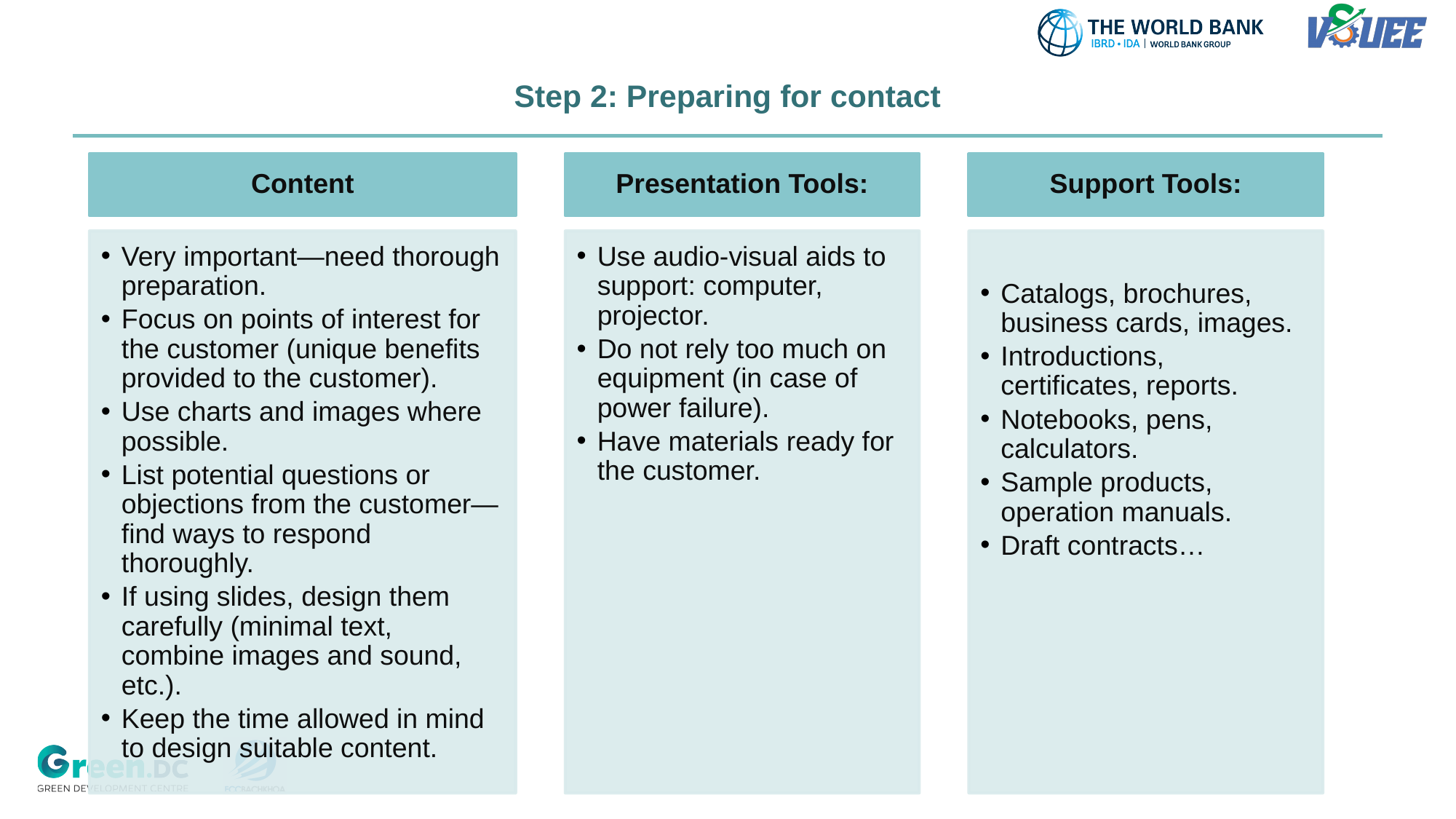

# Step 2: Preparing for contact
Content
Very important—need thorough preparation.
Focus on points of interest for the customer (unique benefits provided to the customer).
Use charts and images where possible.
List potential questions or objections from the customer—find ways to respond thoroughly.
If using slides, design them carefully (minimal text, combine images and sound, etc.).
Keep the time allowed in mind to design suitable content.
Presentation Tools:
Use audio-visual aids to support: computer, projector.
Do not rely too much on equipment (in case of power failure).
Have materials ready for the customer.
Support Tools:

Catalogs, brochures, business cards, images.
Introductions, certificates, reports.
Notebooks, pens, calculators.
Sample products, operation manuals.
Draft contracts…